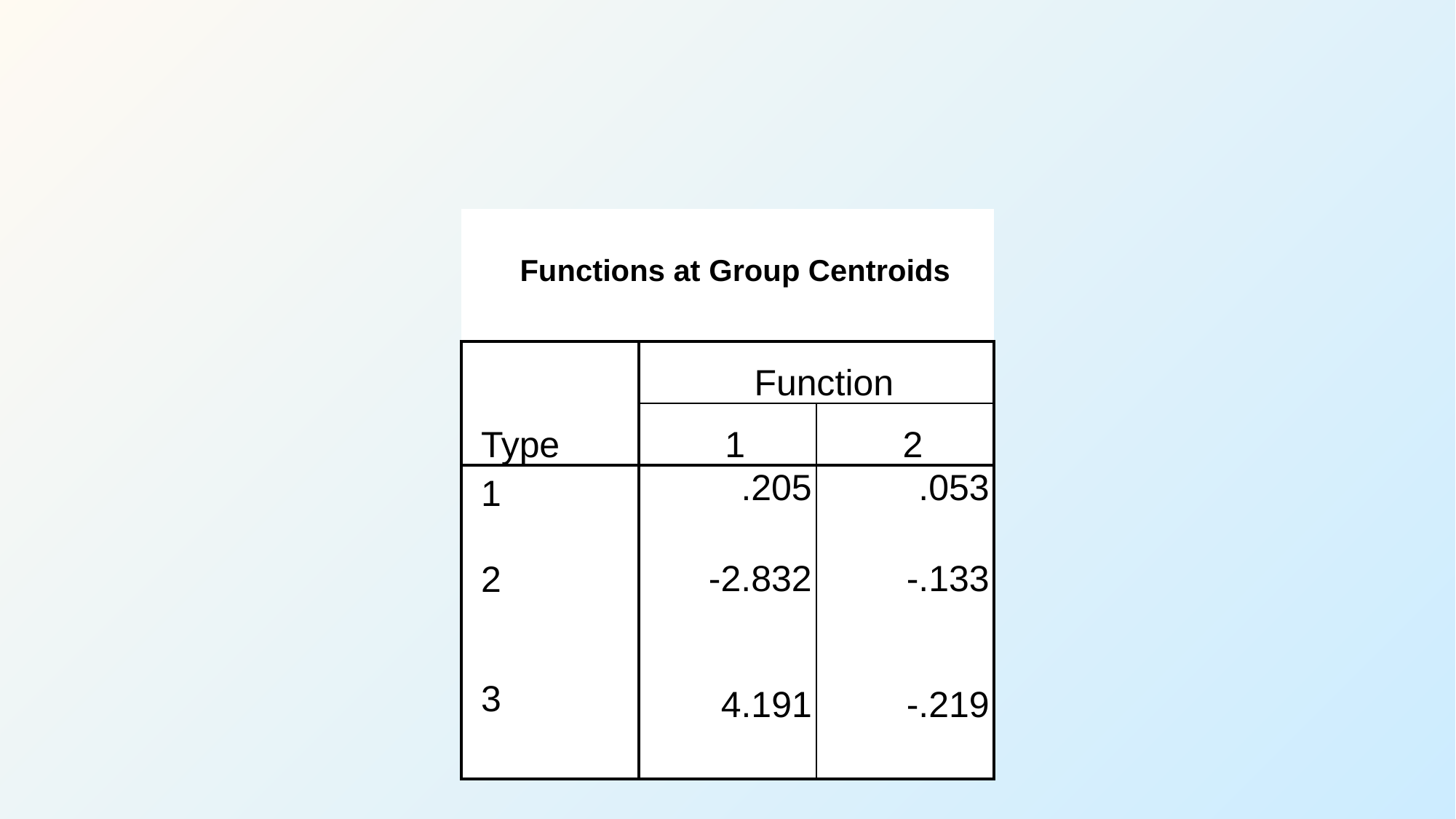

#
| Functions at Group Centroids |  |  |
| --- | --- | --- |
| Type | Function |  |
|  | 1 | 2 |
| 1 | .205 | .053 |
| 2 | -2.832 | -.133 |
| 3 | 4.191 | -.219 |